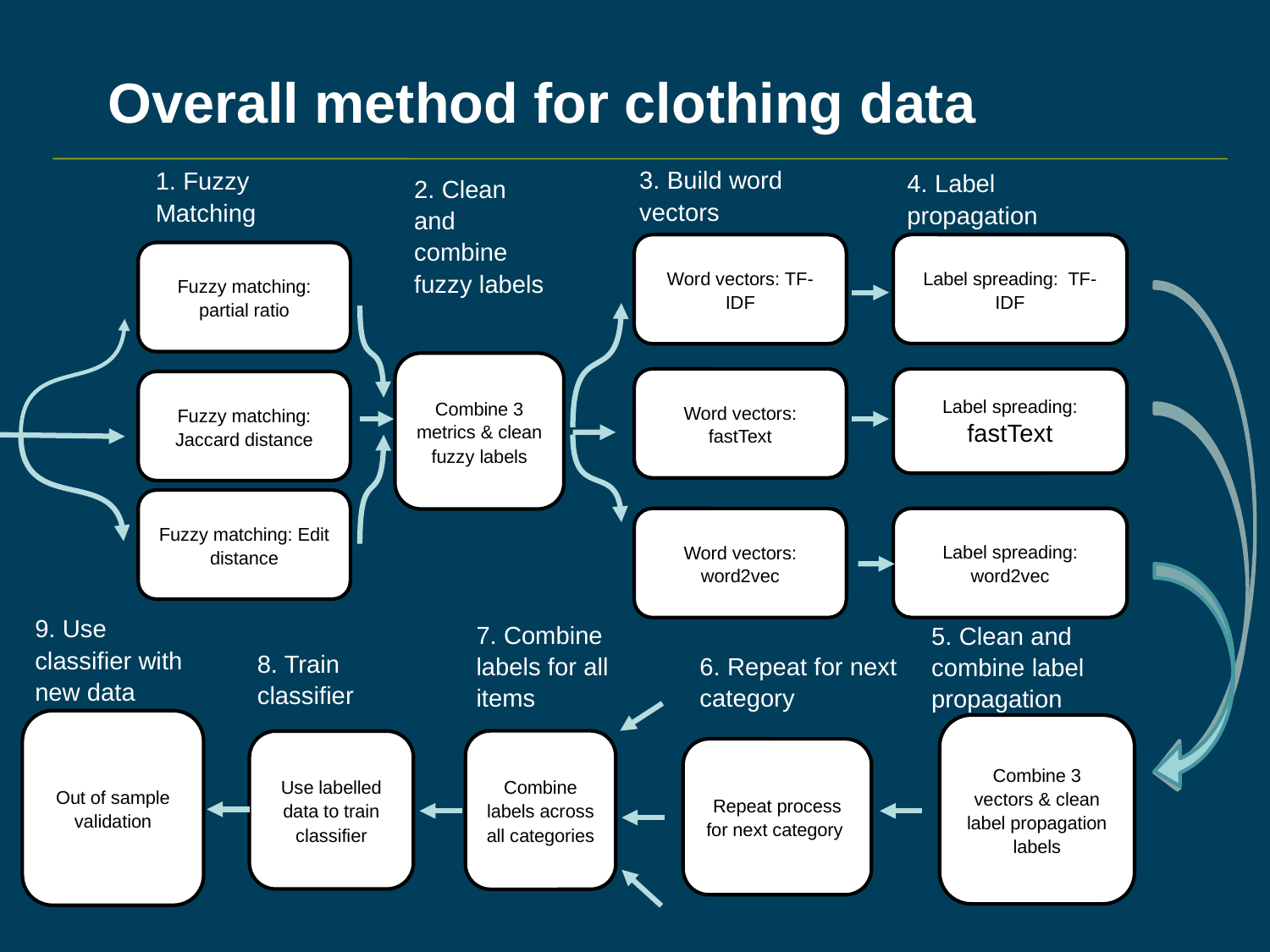

# Overall method for clothing data
3. Build word vectors
1. Fuzzy Matching
4. Label propagation
2. Clean and combine fuzzy labels
Word vectors: TF-IDF
Label spreading:  TF-IDF
Fuzzy matching: partial ratio

Combine 3 metrics & clean fuzzy labels
Word vectors: fastText
Label spreading:
fastText
Fuzzy matching: Jaccard distance

Fuzzy matching: Edit distance
Word vectors: word2vec
Label spreading: word2vec

Combine 3 vectors & clean label propagation labels
Combine labels across all categories
Use labelled data to train classifier
Repeat process for next category
9. Use classifier with new data
7. Combine labels for all items
5. Clean and combine label propagation
8. Train classifier
6. Repeat for next category
Out of sample validation